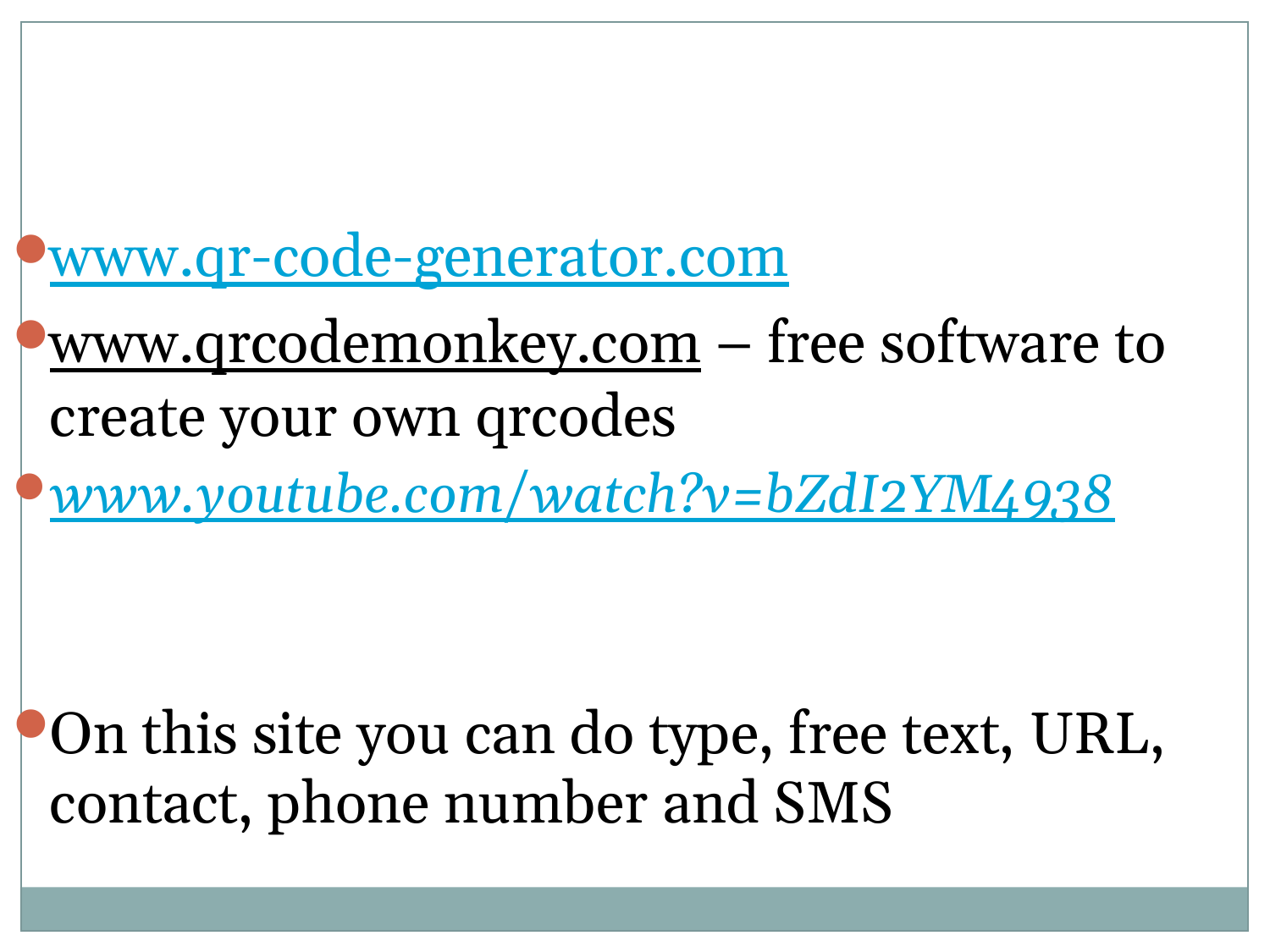

www.qr-code-generator.com
www.qrcodemonkey.com – free software to create your own qrcodes
www.youtube.com/watch?v=bZdI2YM4938

On this site you can do type, free text, URL, contact, phone number and SMS